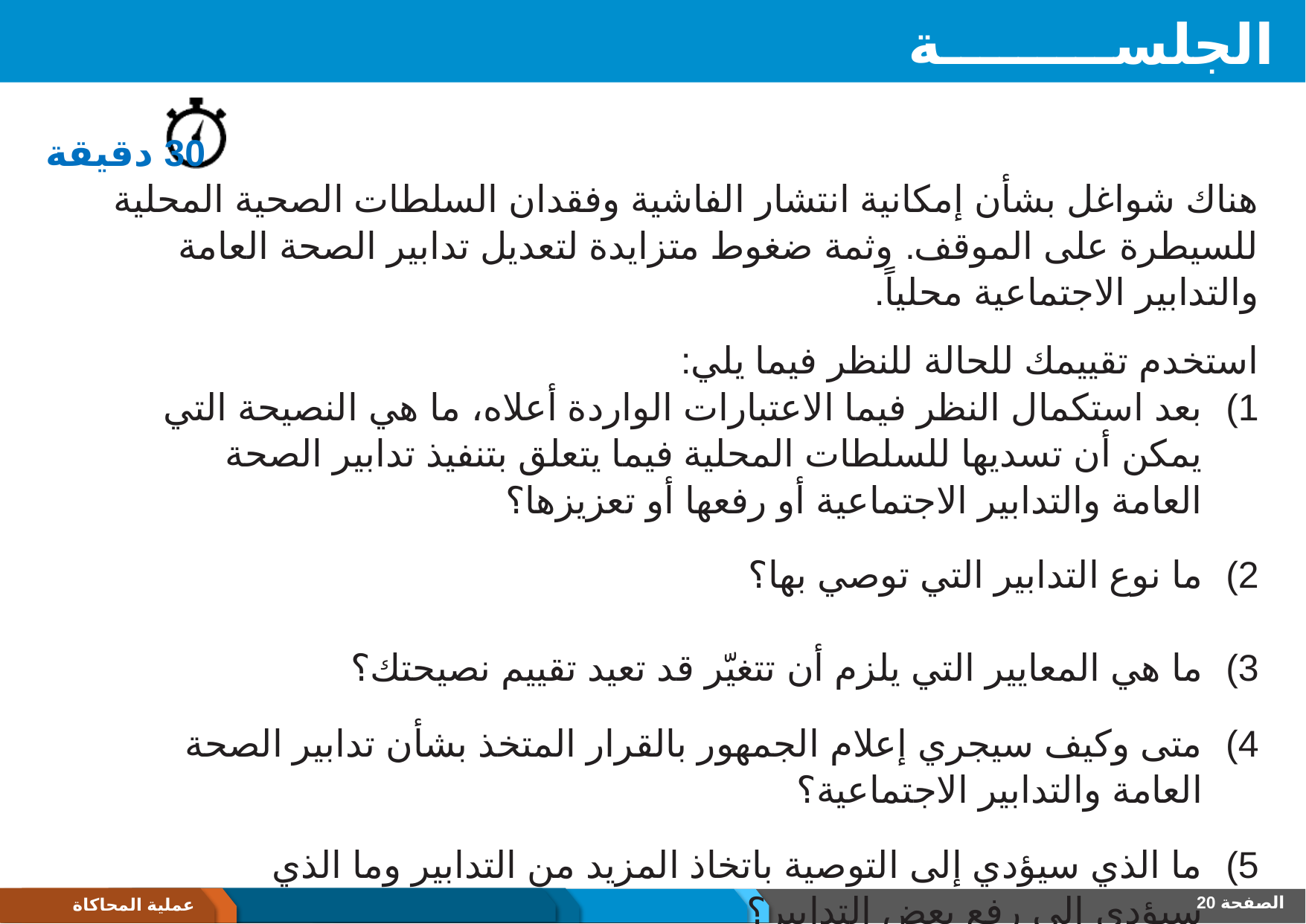

# الجلســـــــــة 3

30 دقيقة
هناك شواغل بشأن إمكانية انتشار الفاشية وفقدان السلطات الصحية المحلية للسيطرة على الموقف. وثمة ضغوط متزايدة لتعديل تدابير الصحة العامة والتدابير الاجتماعية محلياً.
استخدم تقييمك للحالة للنظر فيما يلي:
بعد استكمال النظر فيما الاعتبارات الواردة أعلاه، ما هي النصيحة التي يمكن أن تسديها للسلطات المحلية فيما يتعلق بتنفيذ تدابير الصحة العامة والتدابير الاجتماعية أو رفعها أو تعزيزها؟
ما نوع التدابير التي توصي بها؟

ما هي المعايير التي يلزم أن تتغيّر قد تعيد تقييم نصيحتك؟
متى وكيف سيجري إعلام الجمهور بالقرار المتخذ بشأن تدابير الصحة العامة والتدابير الاجتماعية؟
ما الذي سيؤدي إلى التوصية باتخاذ المزيد من التدابير وما الذي سيؤدي إلى رفع بعض التدابير؟
الصفحة 20
عملية المحاكاة